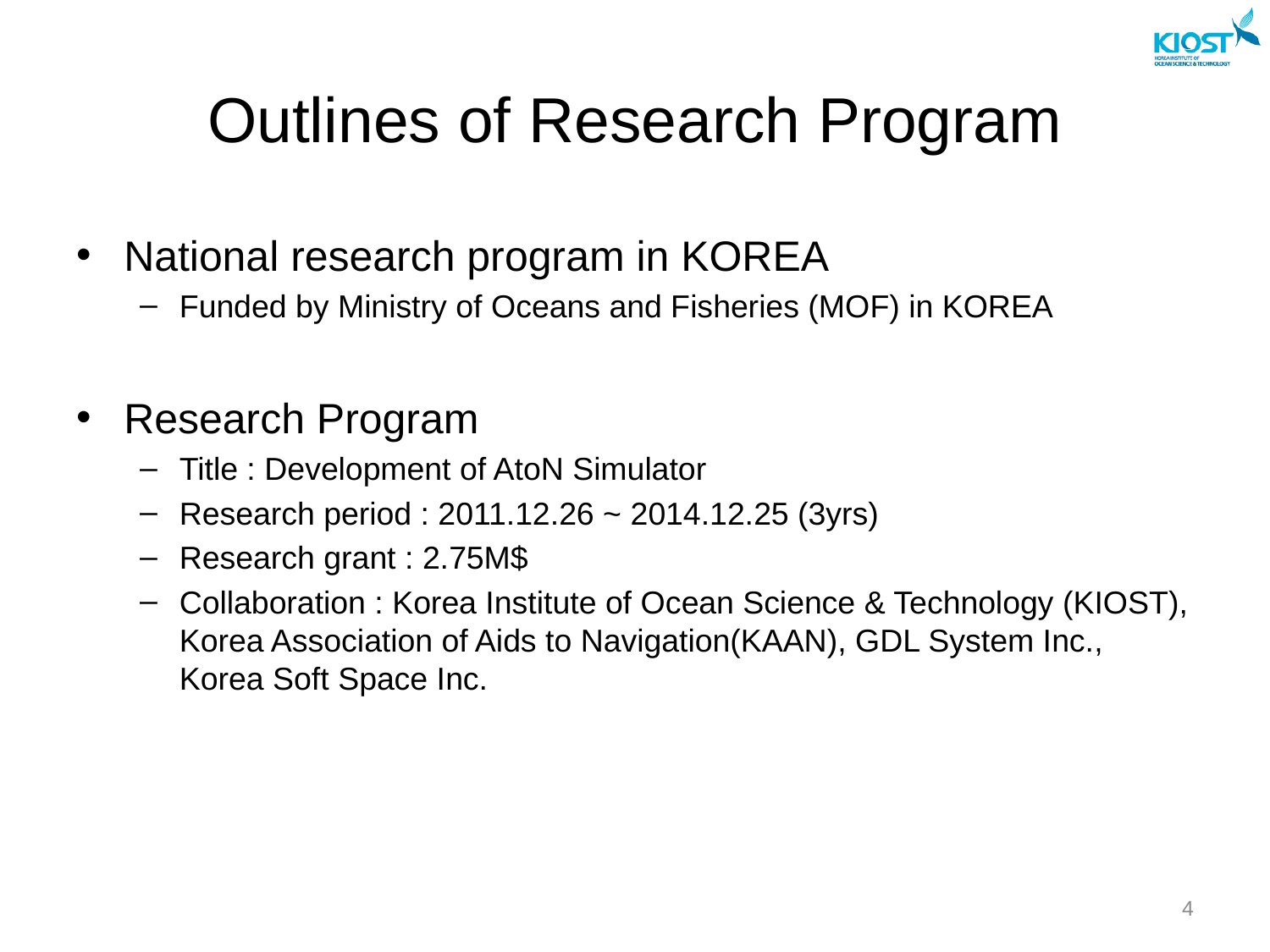

# Outlines of Research Program
National research program in KOREA
Funded by Ministry of Oceans and Fisheries (MOF) in KOREA

Research Program
Title : Development of AtoN Simulator
Research period : 2011.12.26 ~ 2014.12.25 (3yrs)
Research grant : 2.75M$
Collaboration : Korea Institute of Ocean Science & Technology (KIOST), Korea Association of Aids to Navigation(KAAN), GDL System Inc., Korea Soft Space Inc.
4